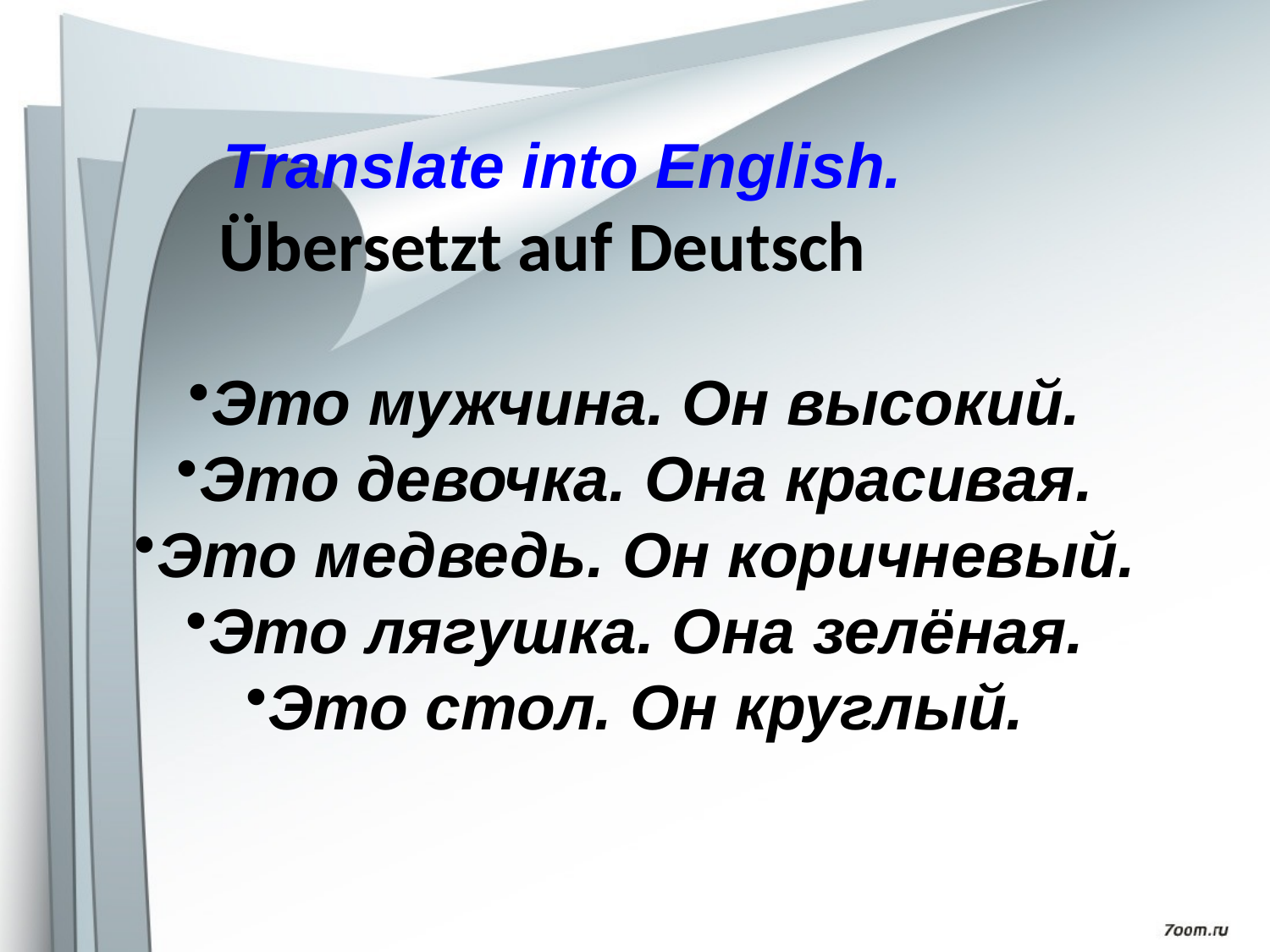

Translate into English.
             Übersetzt auf Deutsch

Это мужчина. Он высокий.
Это девочка. Она красивая.
Это медведь. Он коричневый.
Это лягушка. Она зелёная.
Это стол. Он круглый.